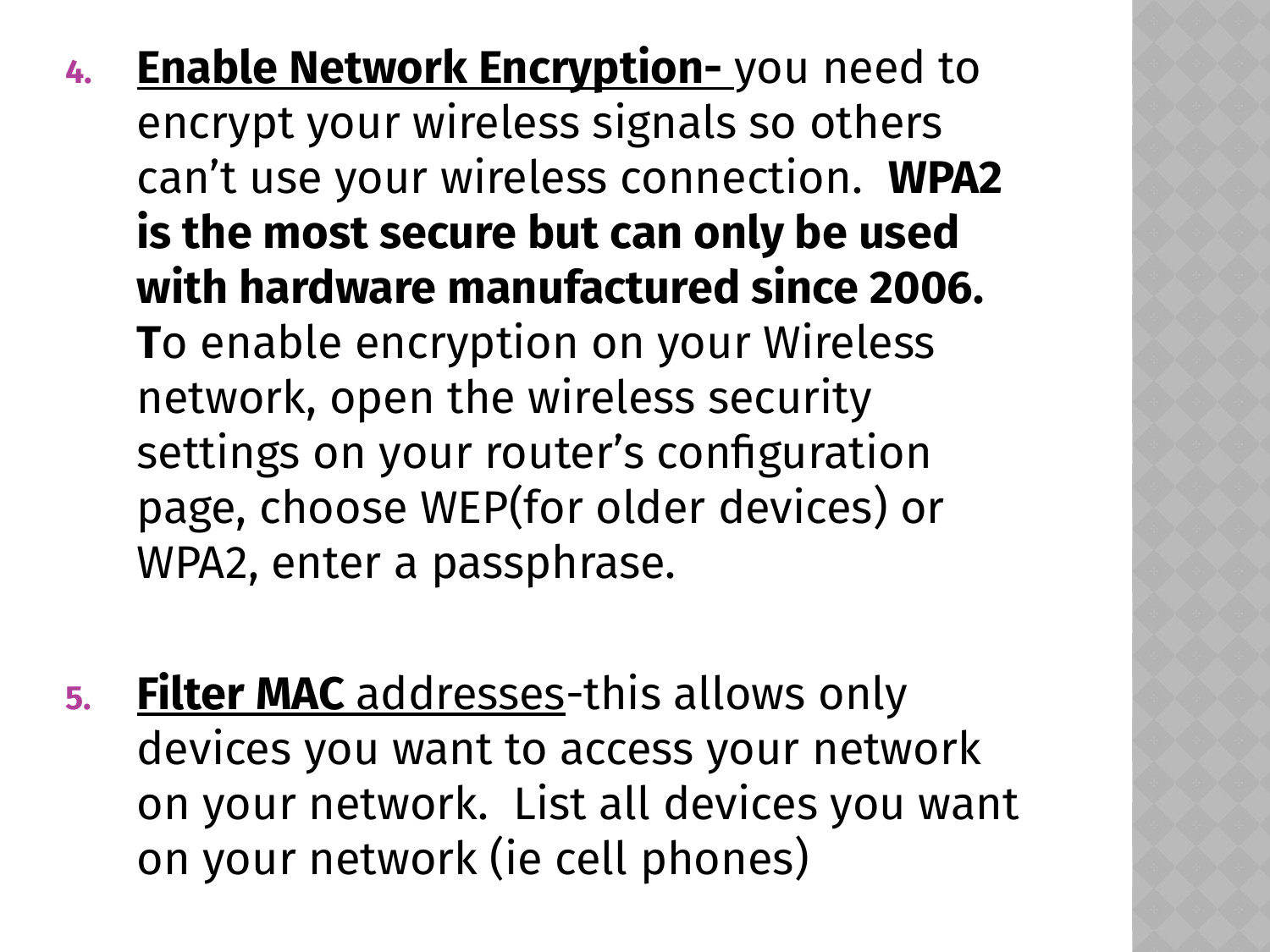

Enable Network Encryption- you need to encrypt your wireless signals so others can’t use your wireless connection.  WPA2 is the most secure but can only be used with hardware manufactured since 2006.  To enable encryption on your Wireless network, open the wireless security settings on your router’s configuration page, choose WEP(for older devices) or WPA2, enter a passphrase.

Filter MAC addresses-this allows only devices you want to access your network on your network.  List all devices you want on your network (ie cell phones)